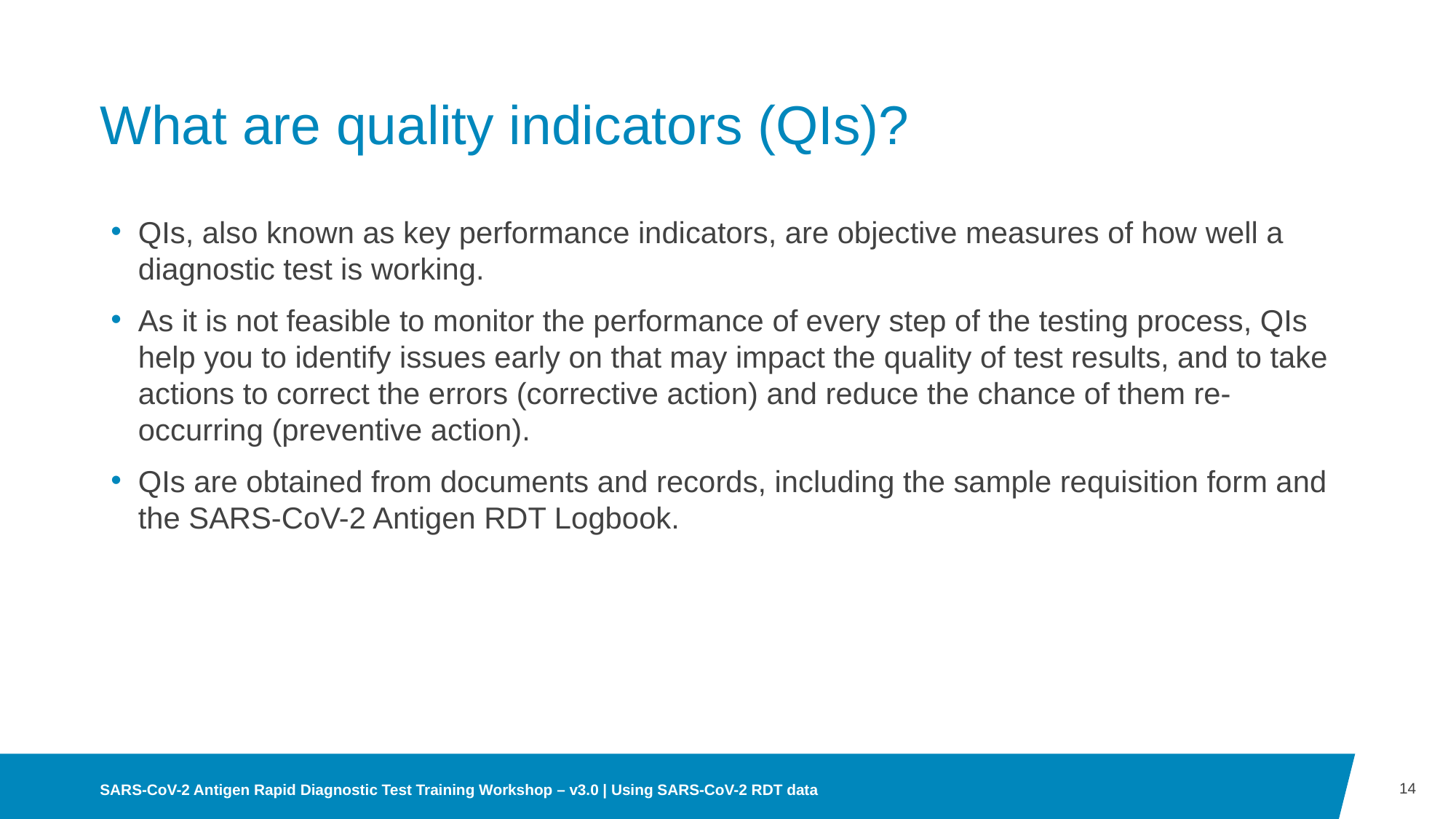

# What are quality indicators (QIs)?
QIs, also known as key performance indicators, are objective measures of how well a diagnostic test is working.
As it is not feasible to monitor the performance of every step of the testing process, QIs help you to identify issues early on that may impact the quality of test results, and to take actions to correct the errors (corrective action) and reduce the chance of them re-occurring (preventive action).
QIs are obtained from documents and records, including the sample requisition form and the SARS-CoV-2 Antigen RDT Logbook.

14
SARS-CoV-2 Antigen Rapid Diagnostic Test Training Workshop – v3.0 | Using SARS-CoV-2 RDT data